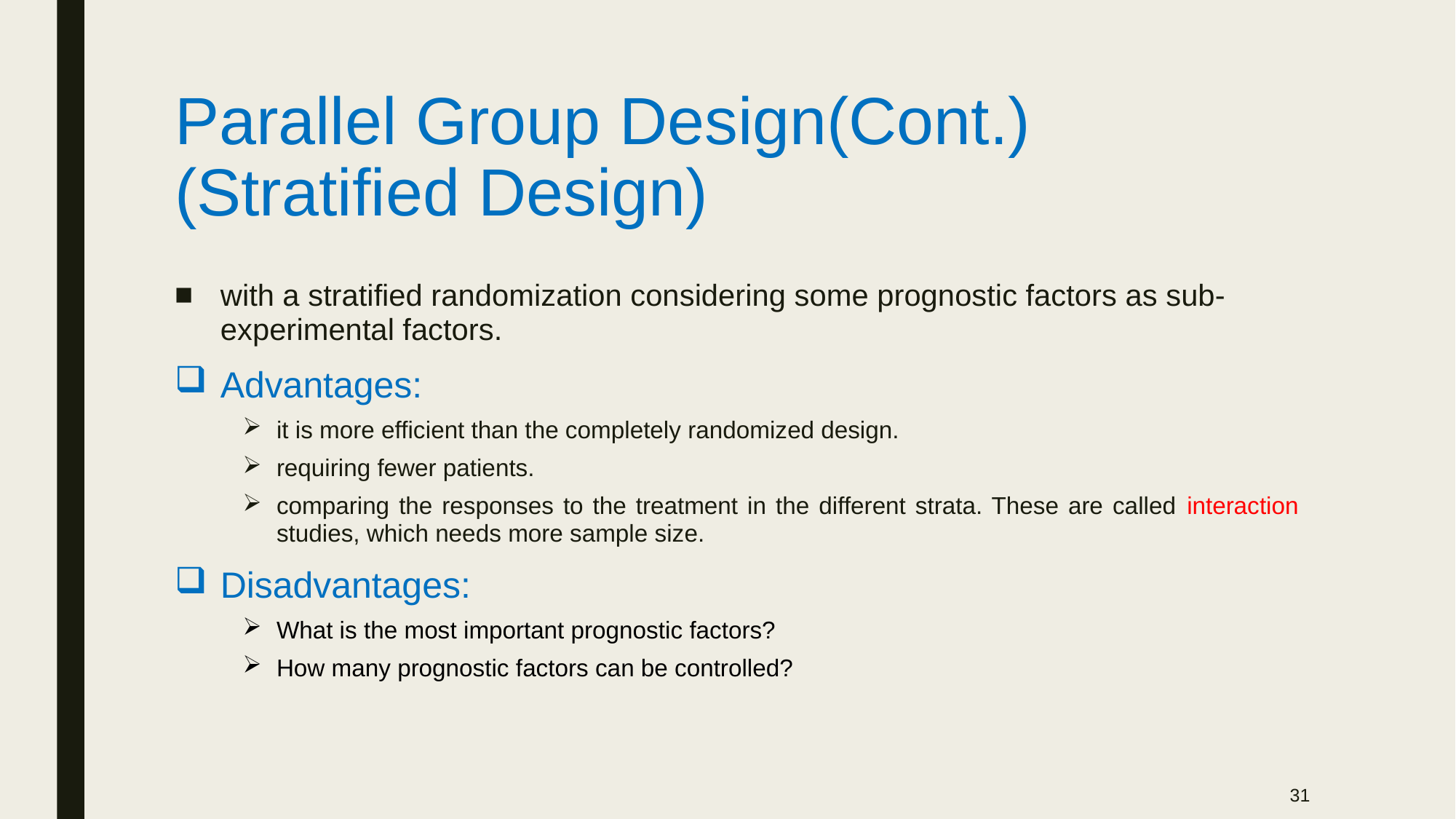

# Parallel Group Design(Cont.) (Stratified Design)
with a stratified randomization considering some prognostic factors as sub-experimental factors.
Advantages:
it is more efficient than the completely randomized design.
requiring fewer patients.
comparing the responses to the treatment in the different strata. These are called interaction studies, which needs more sample size.
Disadvantages:
What is the most important prognostic factors?
How many prognostic factors can be controlled?

31